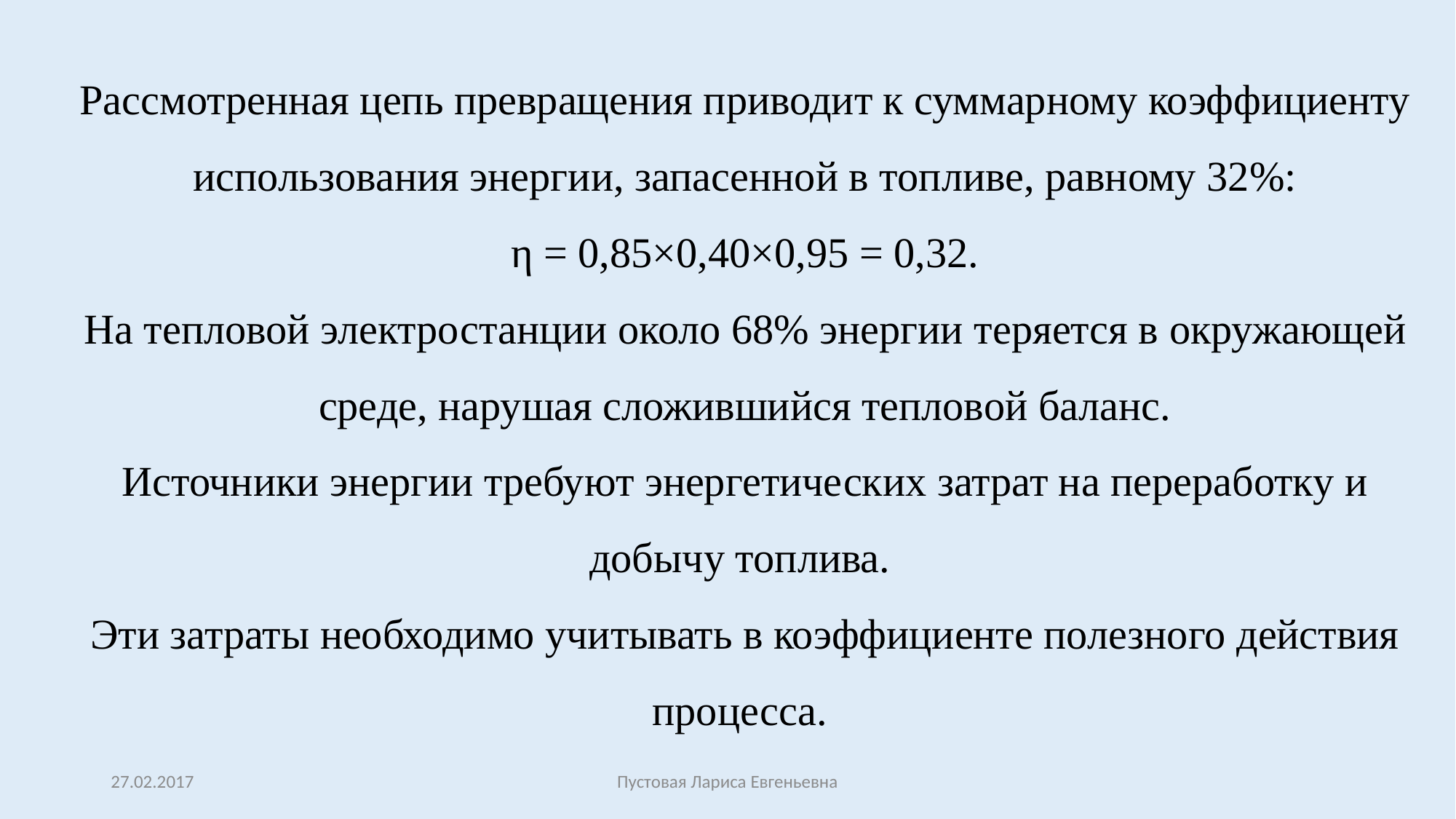

# Рассмотренная цепь превращения приводит к суммарному коэффициенту использования энергии, запасенной в топливе, равному 32%: η = 0,85×0,40×0,95 = 0,32. На тепловой электростанции около 68% энергии теряется в окружающей среде, нарушая сложившийся тепловой баланс. Источники энергии требуют энергетических затрат на переработку и добычу топлива. Эти затраты необходимо учитывать в коэффициенте полезного действия процесса.
27.02.2017
Пустовая Лариса Евгеньевна